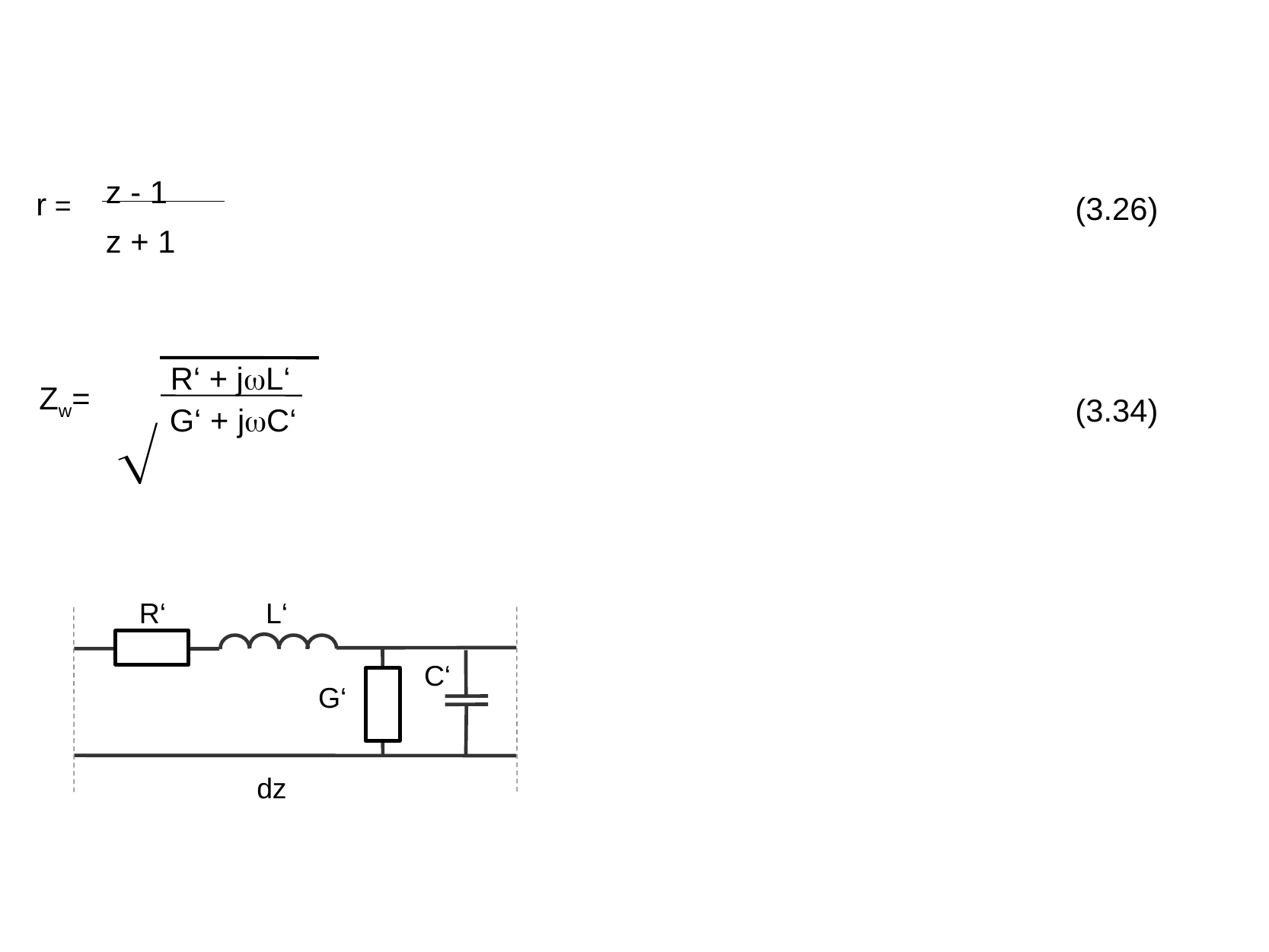

z - 1
r =
z + 1

(3.26)
R‘ + jωL‘
Ö

Zw=
G‘ + jωC‘

(3.34)
R‘
L‘

C‘
G‘

dz